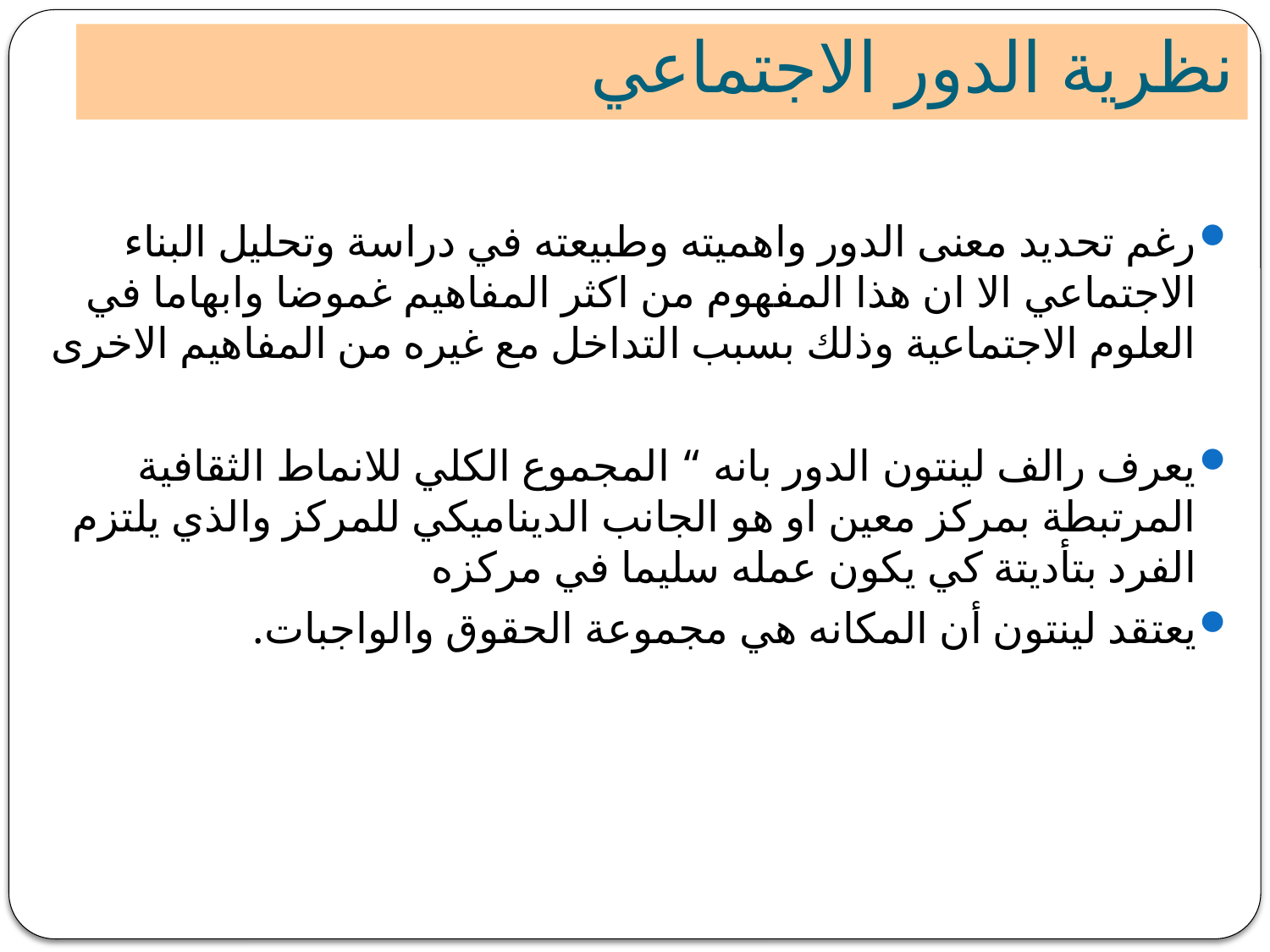

# نظرية الدور الاجتماعي
رغم تحديد معنى الدور واهميته وطبيعته في دراسة وتحليل البناء الاجتماعي الا ان هذا المفهوم من اكثر المفاهيم غموضا وابهاما في العلوم الاجتماعية وذلك بسبب التداخل مع غيره من المفاهيم الاخرى

يعرف رالف لينتون الدور بانه “ المجموع الكلي للانماط الثقافية المرتبطة بمركز معين او هو الجانب الديناميكي للمركز والذي يلتزم الفرد بتأديتة كي يكون عمله سليما في مركزه
يعتقد لينتون أن المكانه هي مجموعة الحقوق والواجبات.